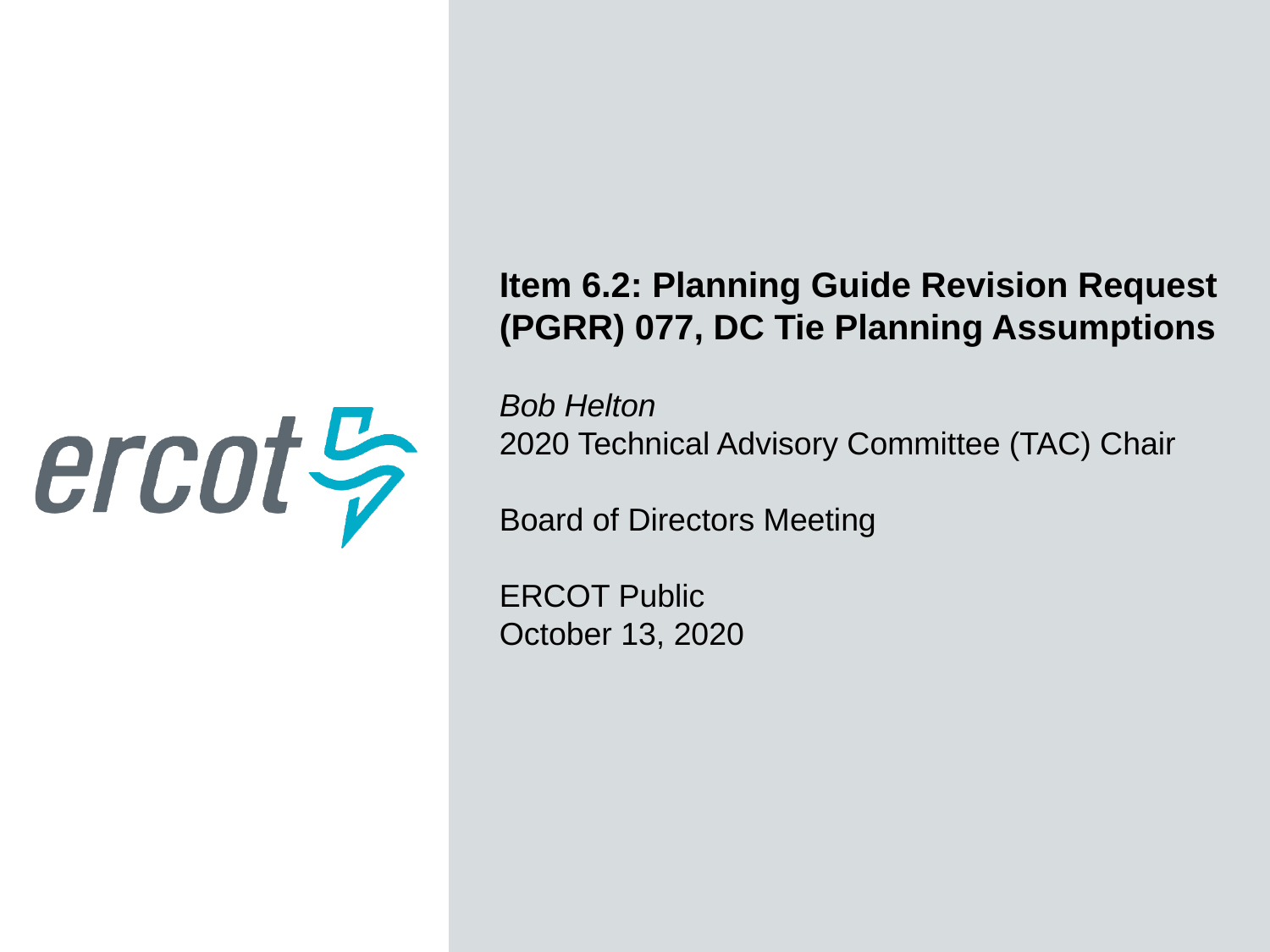

Item 6.2: Planning Guide Revision Request (PGRR) 077, DC Tie Planning Assumptions

Bob Helton
2020 Technical Advisory Committee (TAC) Chair

Board of Directors Meeting

ERCOT Public
October 13, 2020